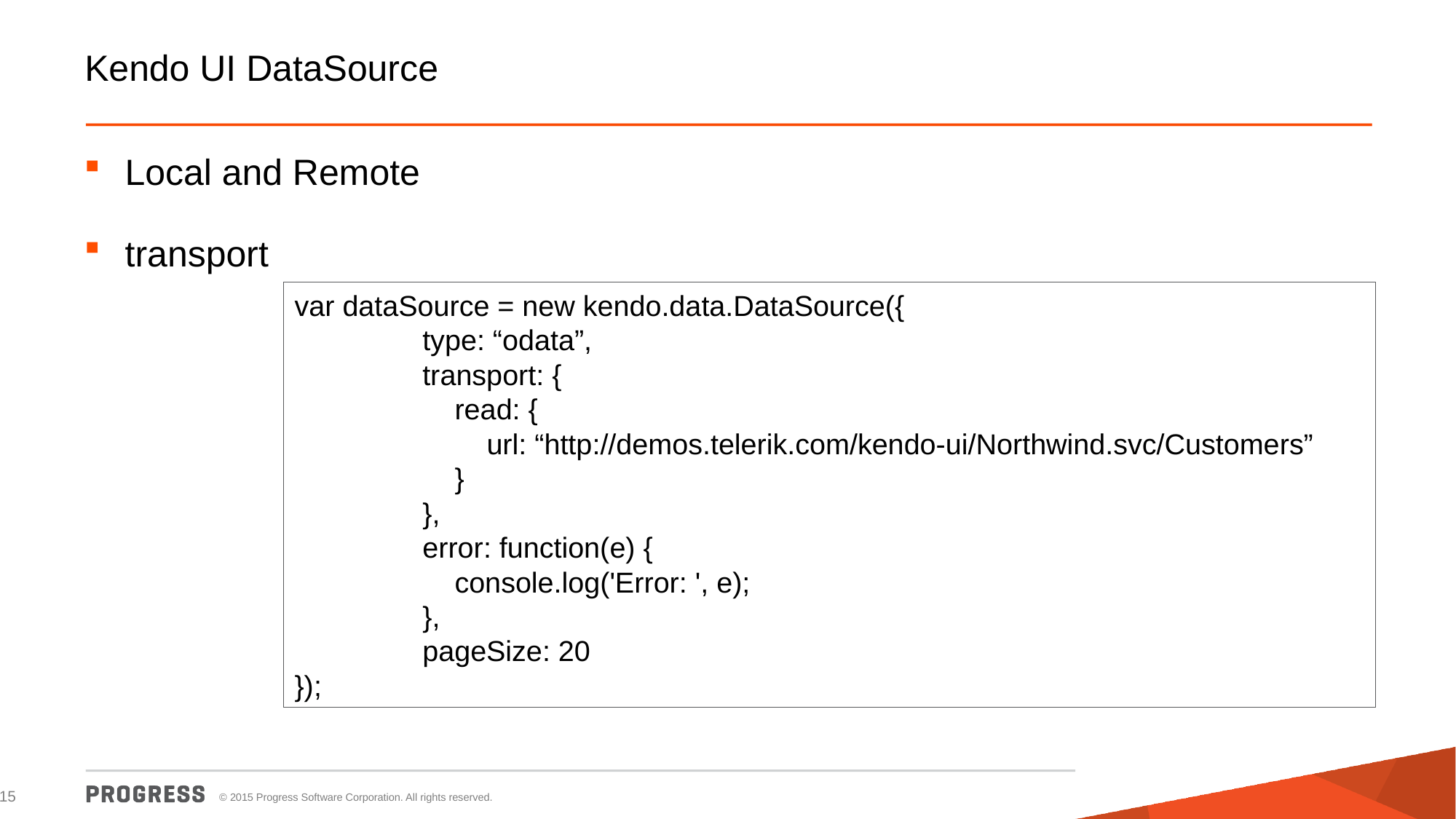

# Kendo UI DataSource
Local and Remote
transport
var dataSource = new kendo.data.DataSource({
                type: “odata”,
                transport: {
                    read: {
                        url: “http://demos.telerik.com/kendo-ui/Northwind.svc/Customers”
                    }
                },
                error: function(e) {
                    console.log('Error: ', e);
                },
                pageSize: 20
});